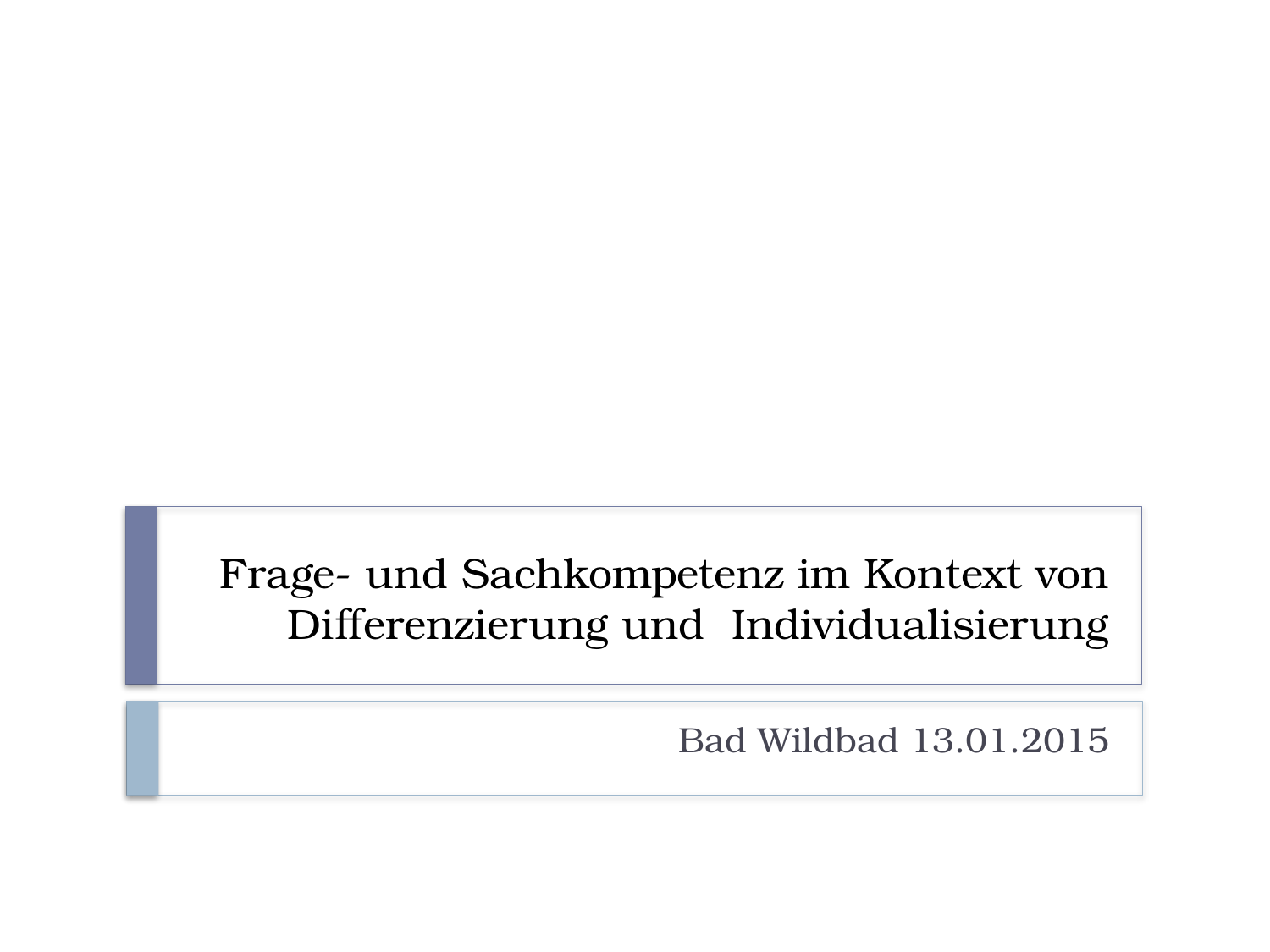

# Frage- und Sachkompetenz im Kontext von Differenzierung und  Individualisierung
Bad Wildbad 13.01.2015